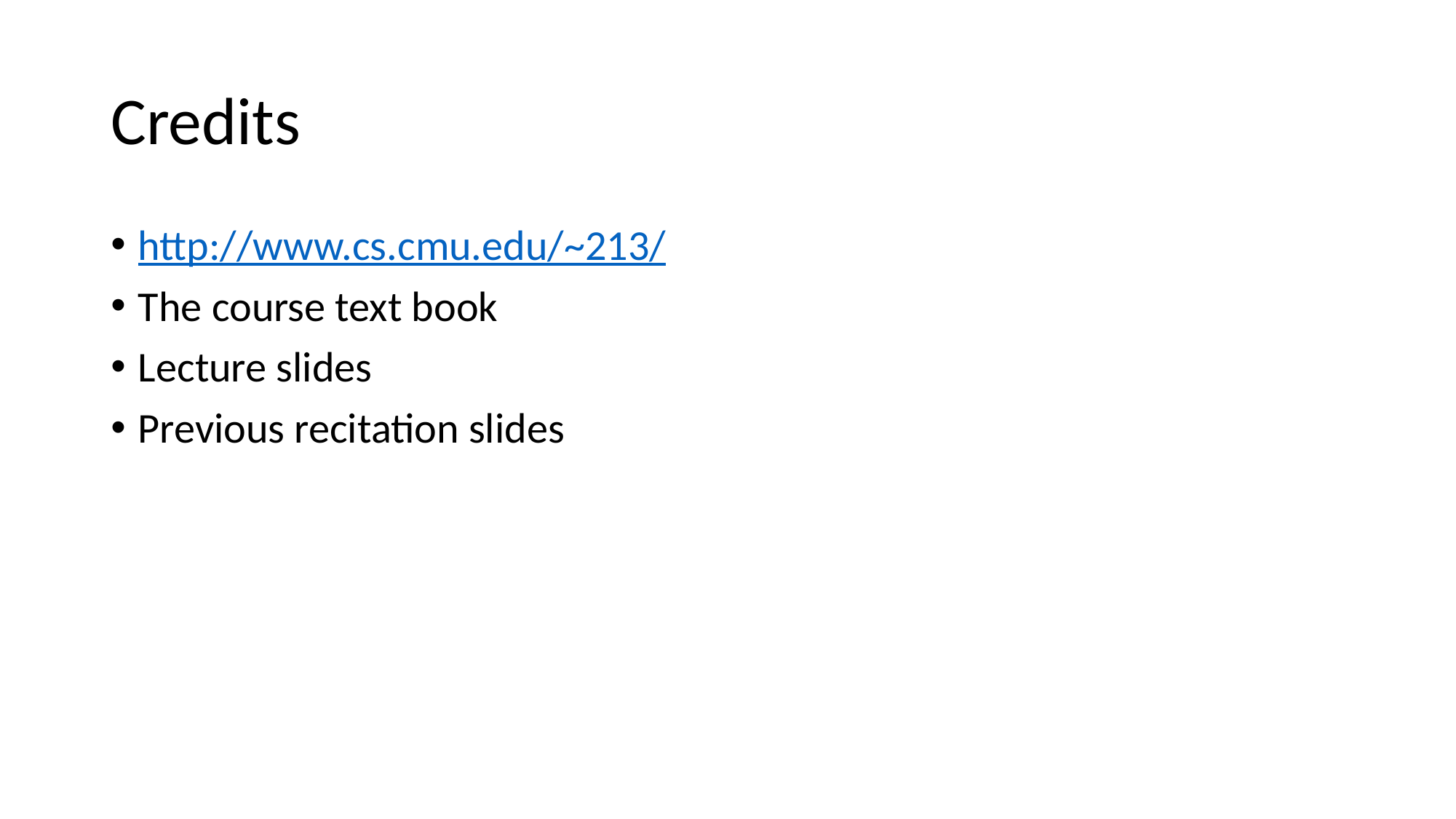

# Credits
http://www.cs.cmu.edu/~213/
The course text book
Lecture slides
Previous recitation slides